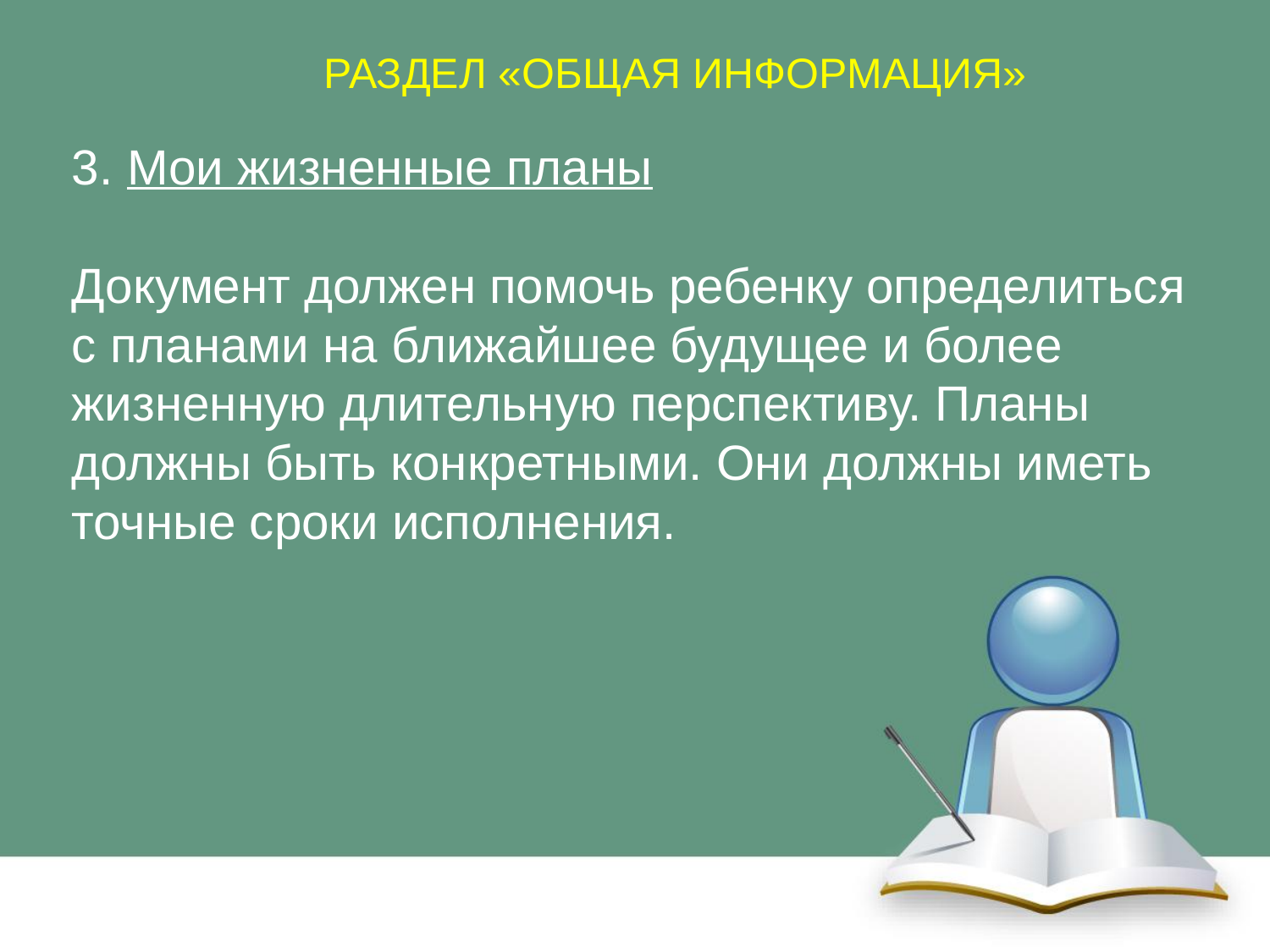

РАЗДЕЛ «ОБЩАЯ ИНФОРМАЦИЯ»
3. Мои жизненные планы

Документ должен помочь ребенку определиться с планами на ближайшее будущее и более жизненную длительную перспективу. Планы должны быть конкретными. Они должны иметь точные сроки исполнения.